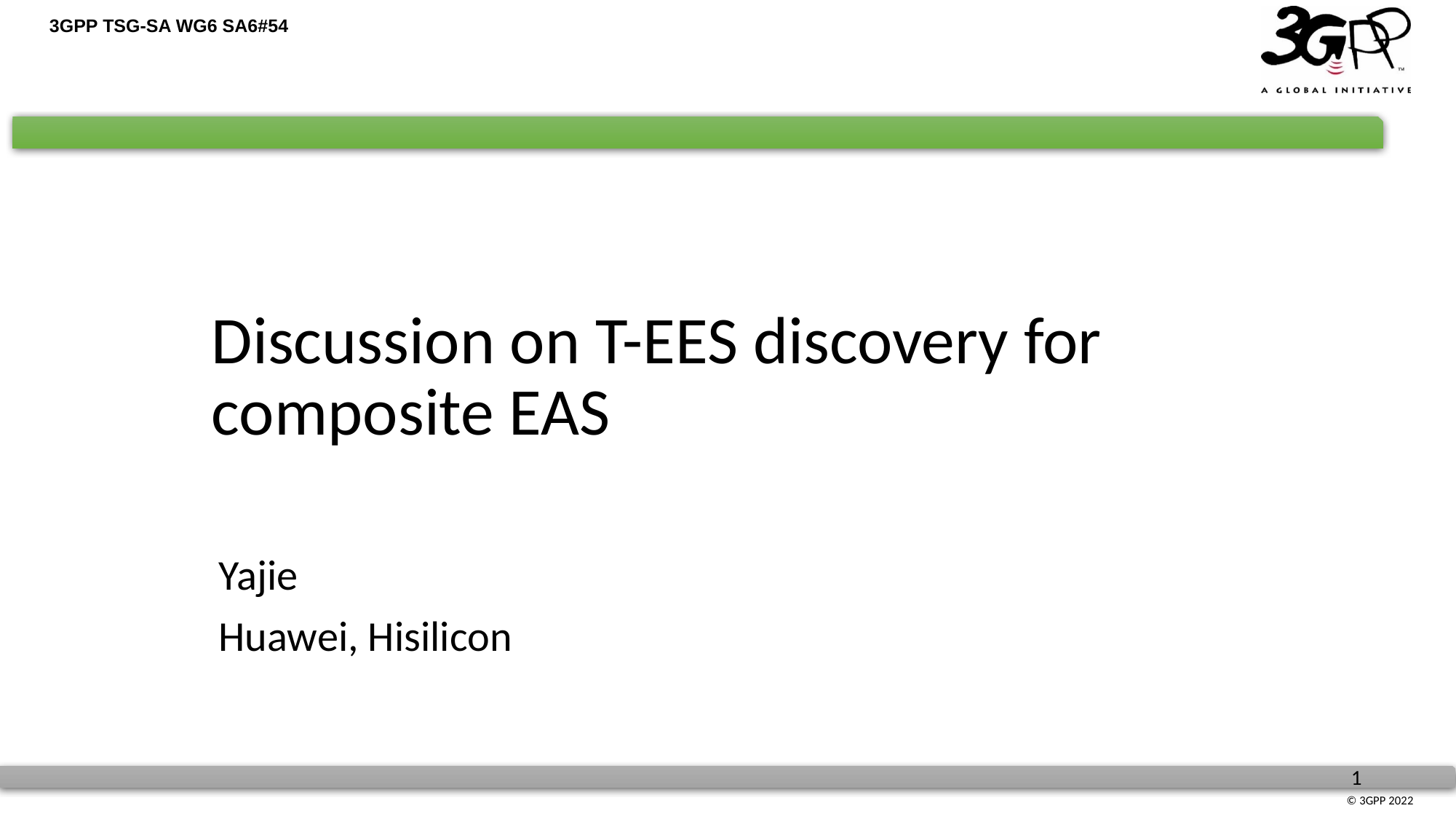

# Discussion on T-EES discovery for composite EAS
Yajie
Huawei, Hisilicon